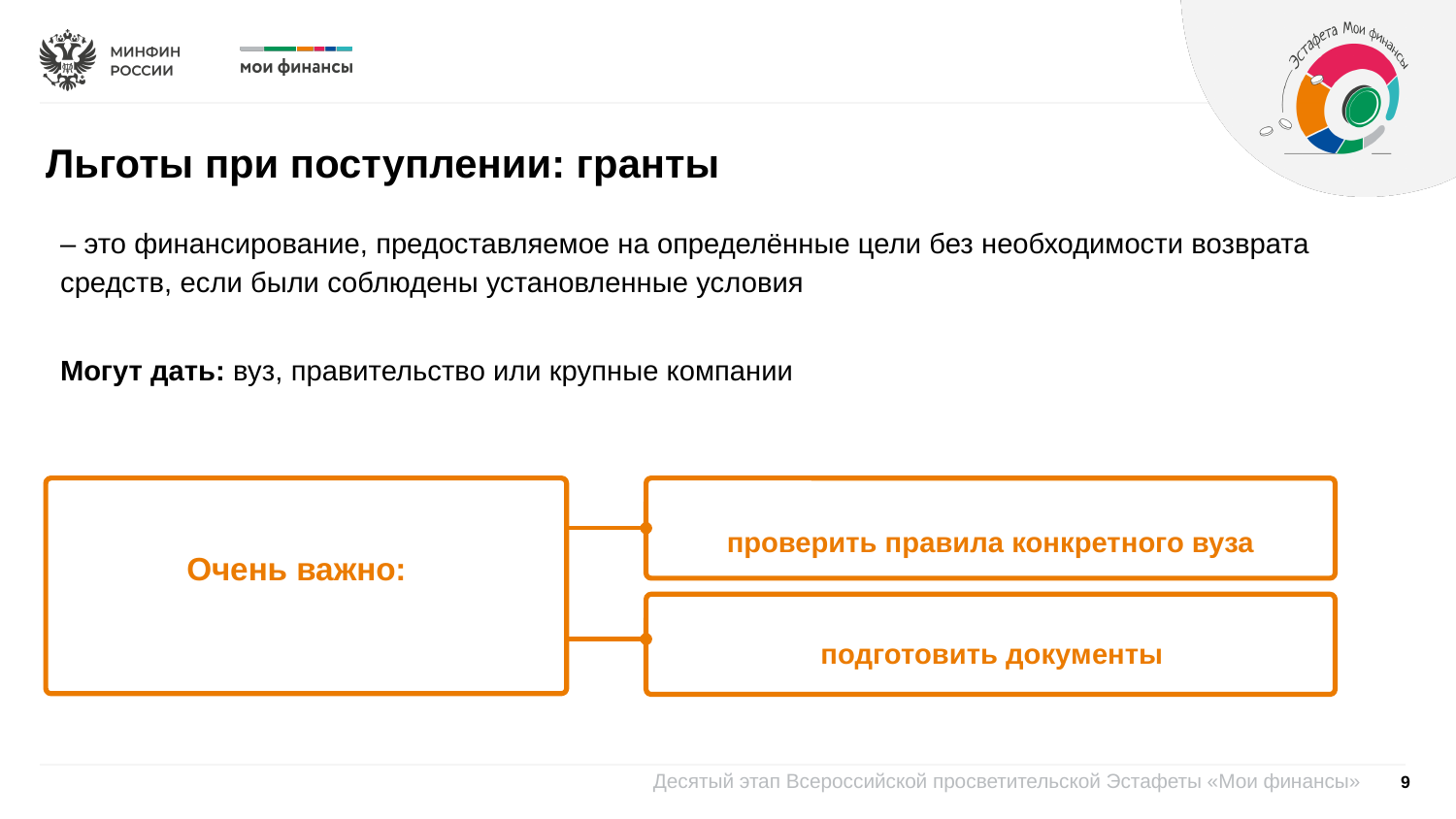

Льготы при поступлении: гранты
– это финансирование, предоставляемое на определённые цели без необходимости возврата средств, если были соблюдены установленные условия
Могут дать: вуз, правительство или крупные компании
проверить правила конкретного вуза

Очень важно:
подготовить документы

9